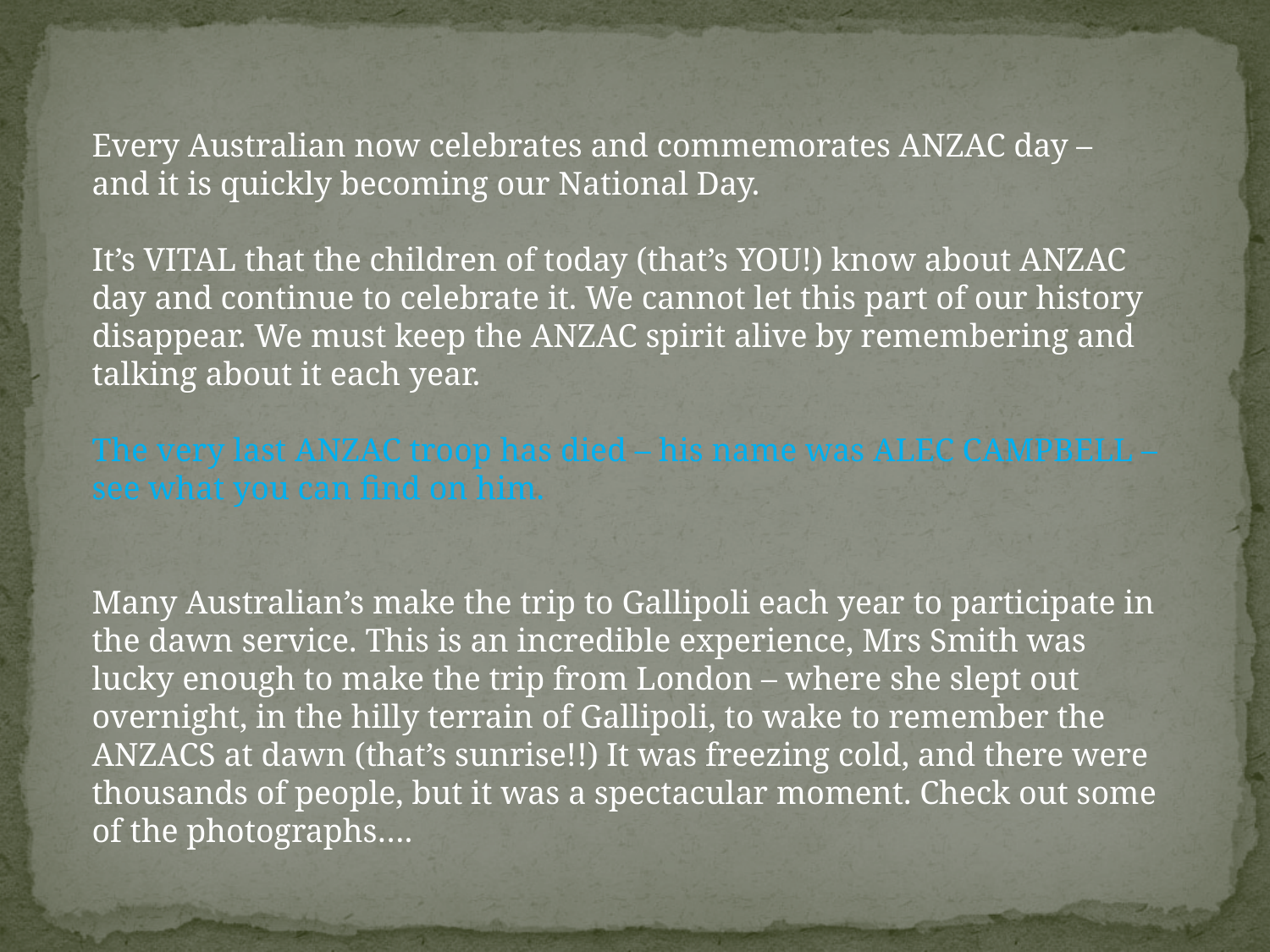

Every Australian now celebrates and commemorates ANZAC day – and it is quickly becoming our National Day.

It’s VITAL that the children of today (that’s YOU!) know about ANZAC day and continue to celebrate it. We cannot let this part of our history disappear. We must keep the ANZAC spirit alive by remembering and talking about it each year.

The very last ANZAC troop has died – his name was ALEC CAMPBELL – see what you can find on him.

Many Australian’s make the trip to Gallipoli each year to participate in the dawn service. This is an incredible experience, Mrs Smith was lucky enough to make the trip from London – where she slept out overnight, in the hilly terrain of Gallipoli, to wake to remember the ANZACS at dawn (that’s sunrise!!) It was freezing cold, and there were thousands of people, but it was a spectacular moment. Check out some of the photographs….